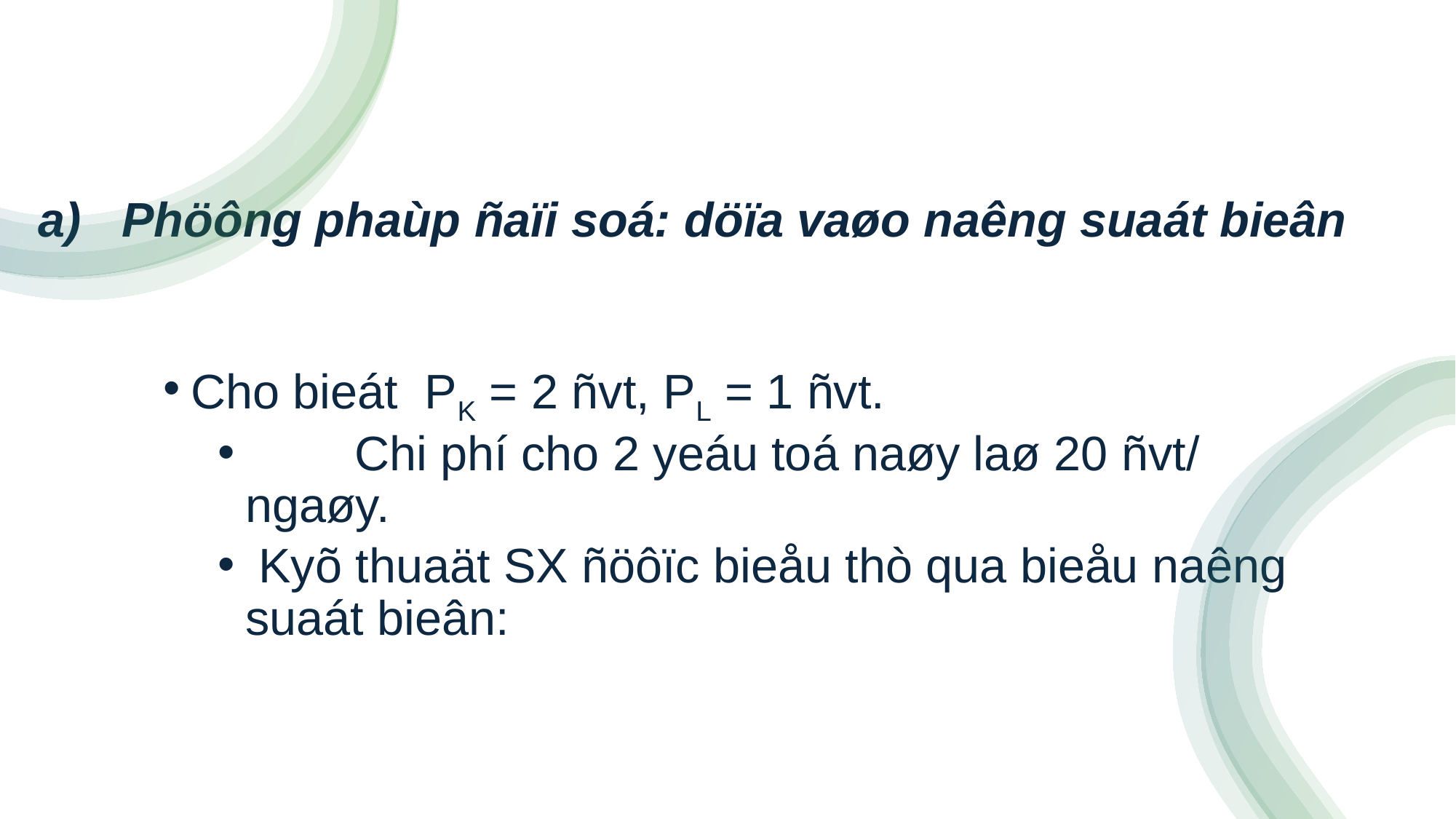

# a)   Phöông phaùp ñaïi soá: döïa vaøo naêng suaát bieân
Cho bieát  PK = 2 ñvt, PL = 1 ñvt.
	Chi phí cho 2 yeáu toá naøy laø 20 ñvt/ ngaøy.
 Kyõ thuaät SX ñöôïc bieåu thò qua bieåu naêng suaát bieân: